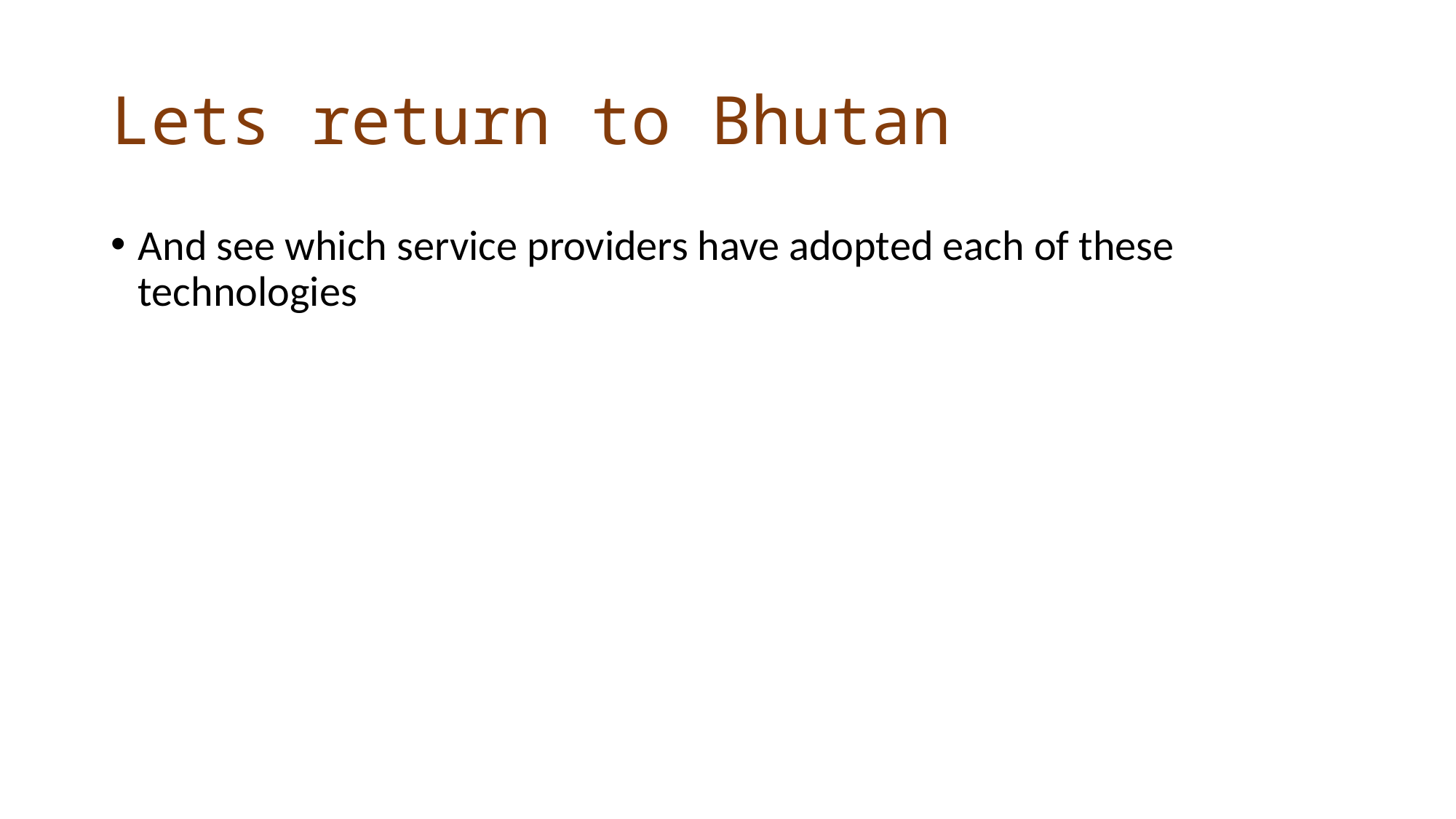

# Lets return to Bhutan
And see which service providers have adopted each of these technologies